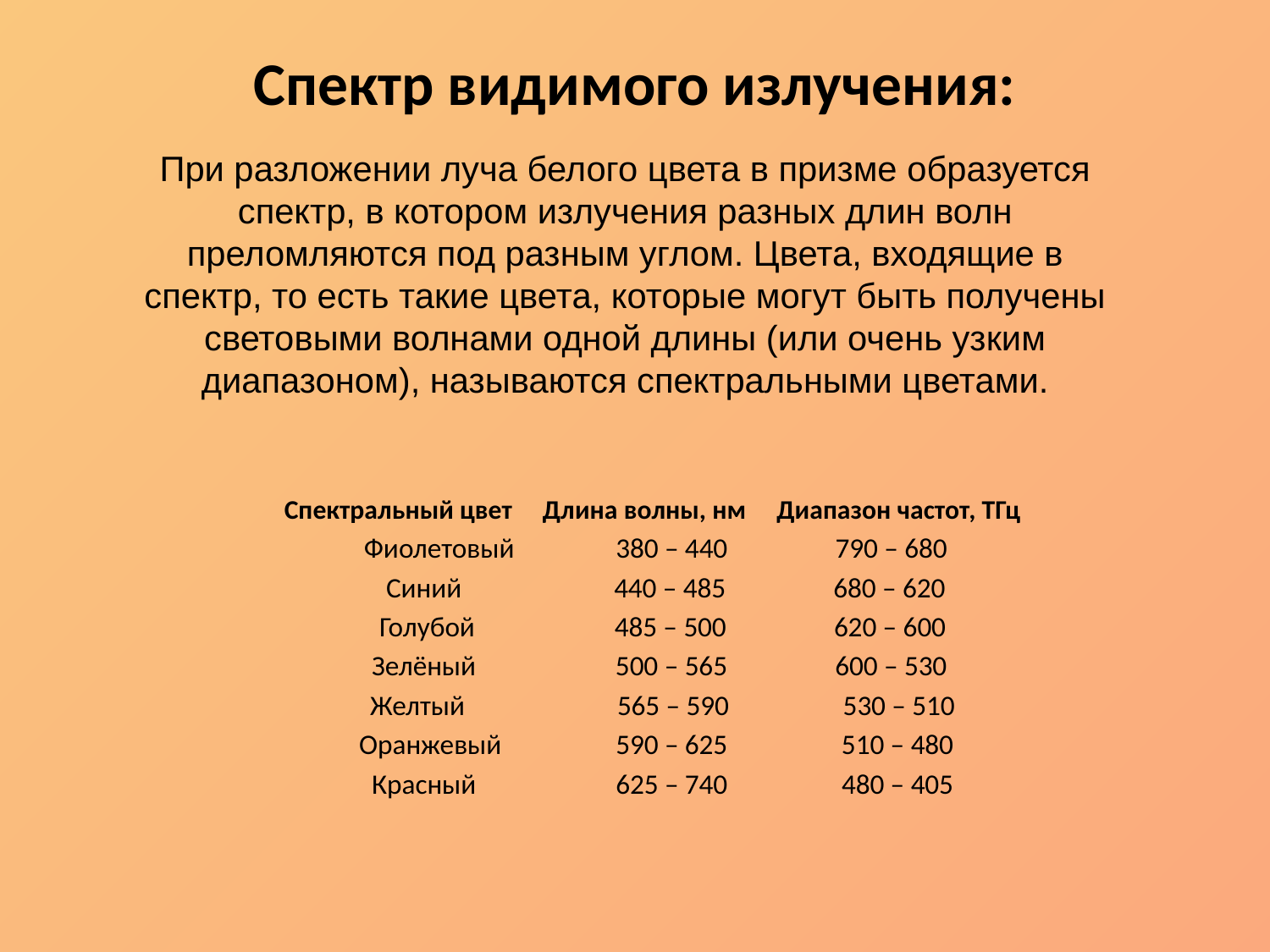

# Спектр видимого излучения:
При разложении луча белого цвета в призме образуется спектр, в котором излучения разных длин волн преломляются под разным углом. Цвета, входящие в спектр, то есть такие цвета, которые могут быть получены световыми волнами одной длины (или очень узким диапазоном), называются спектральными цветами.

        Спектральный цвет     Длина волны, нм     Диапазон частот, ТГц
         Фиолетовый                380 – 440                 790 – 680
           Синий                        440 – 485                 680 – 620
          Голубой                      485 – 500                 620 – 600
         Зелёный                      500 – 565                 600 – 530
          Желтый                        565 – 590                  530 – 510
        Оранжевый                  590 – 625                  510 – 480
          Красный                      625 – 740                  480 – 405